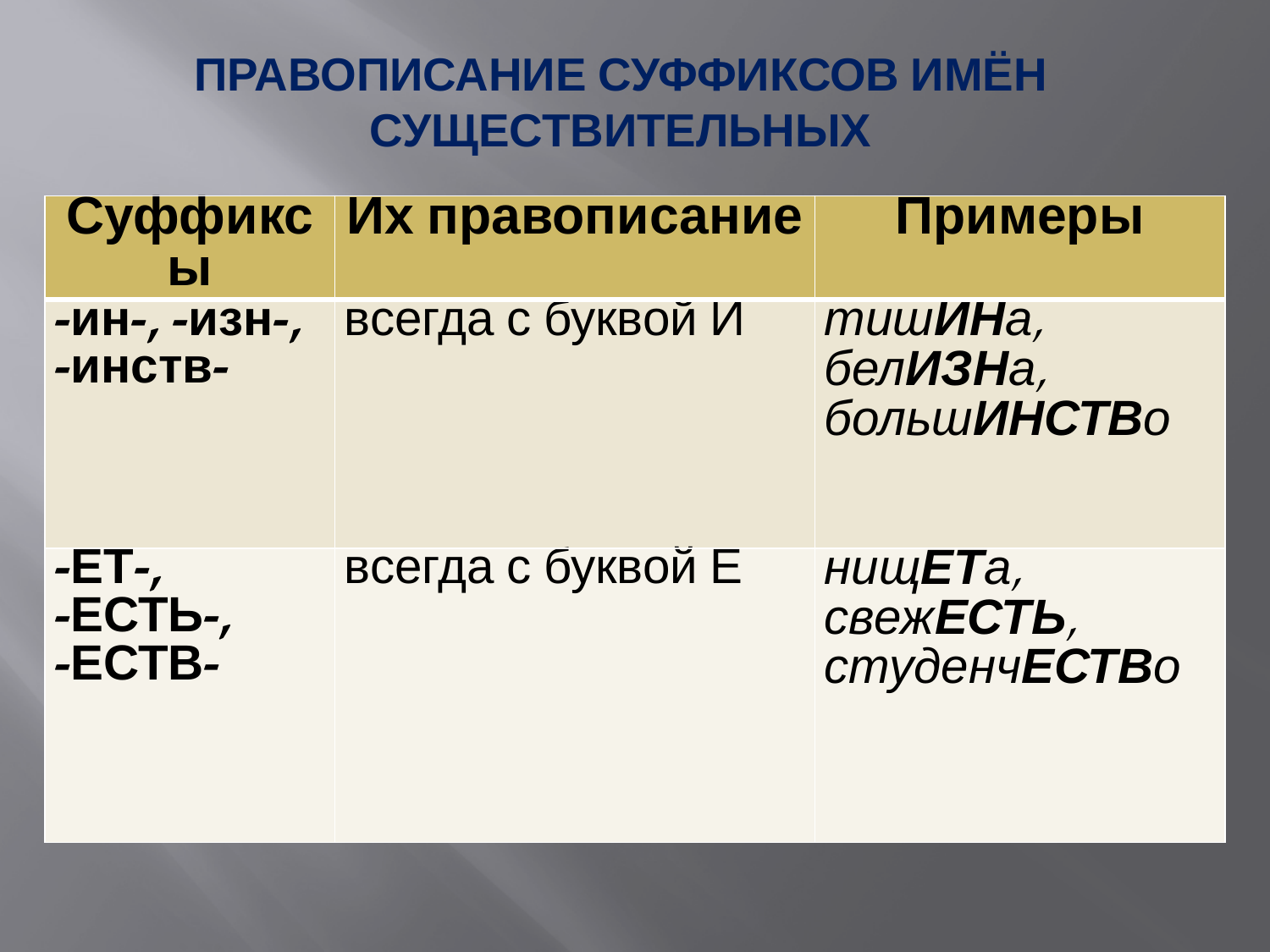

# ПРАВОПИСАНИЕ СУФФИКСОВ ИМЁН СУЩЕСТВИТЕЛЬНЫХ
| Суффиксы | Их правописание | Примеры |
| --- | --- | --- |
| -ин-, -изн-, -инств- | всегда с буквой И | тишИНа, белИЗНа, большИНСТВо |
| -ЕТ-, -ЕСТЬ-, -ЕСТВ- | всегда с буквой Е | нищЕТа, свежЕСТЬ, студенчЕСТВо |